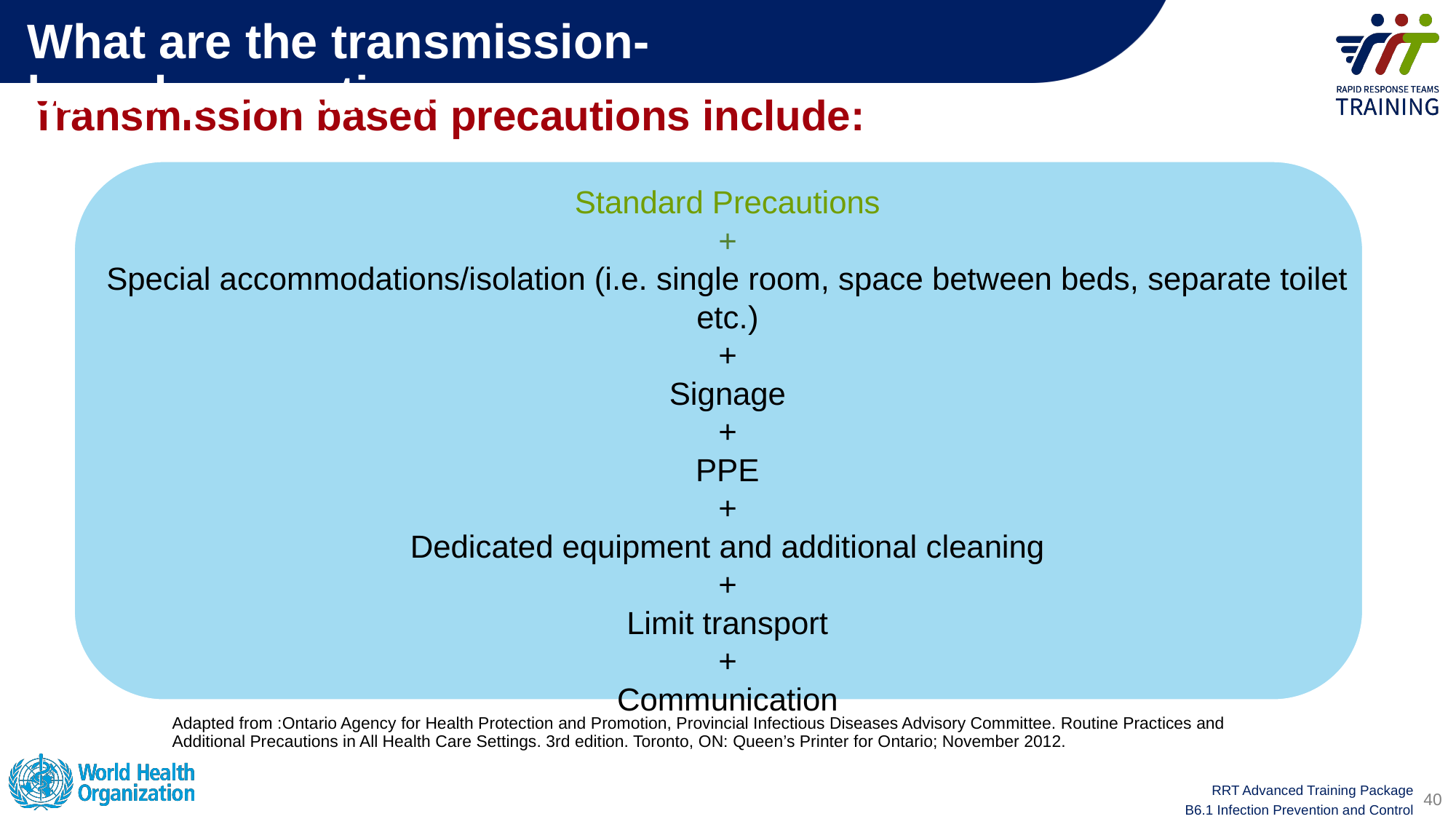

What are the transmission-based precautions

Standard Precautions
+
Special accommodations/isolation (i.e. single room, space between beds, separate toilet etc.)
+
Signage
+
PPE
+
Dedicated equipment and additional cleaning
+
Limit transport
+
Communication

Transmission based precautions include:
Adapted from :Ontario Agency for Health Protection and Promotion, Provincial Infectious Diseases Advisory Committee. Routine Practices and Additional Precautions in All Health Care Settings. 3rd edition. Toronto, ON: Queen’s Printer for Ontario; November 2012.